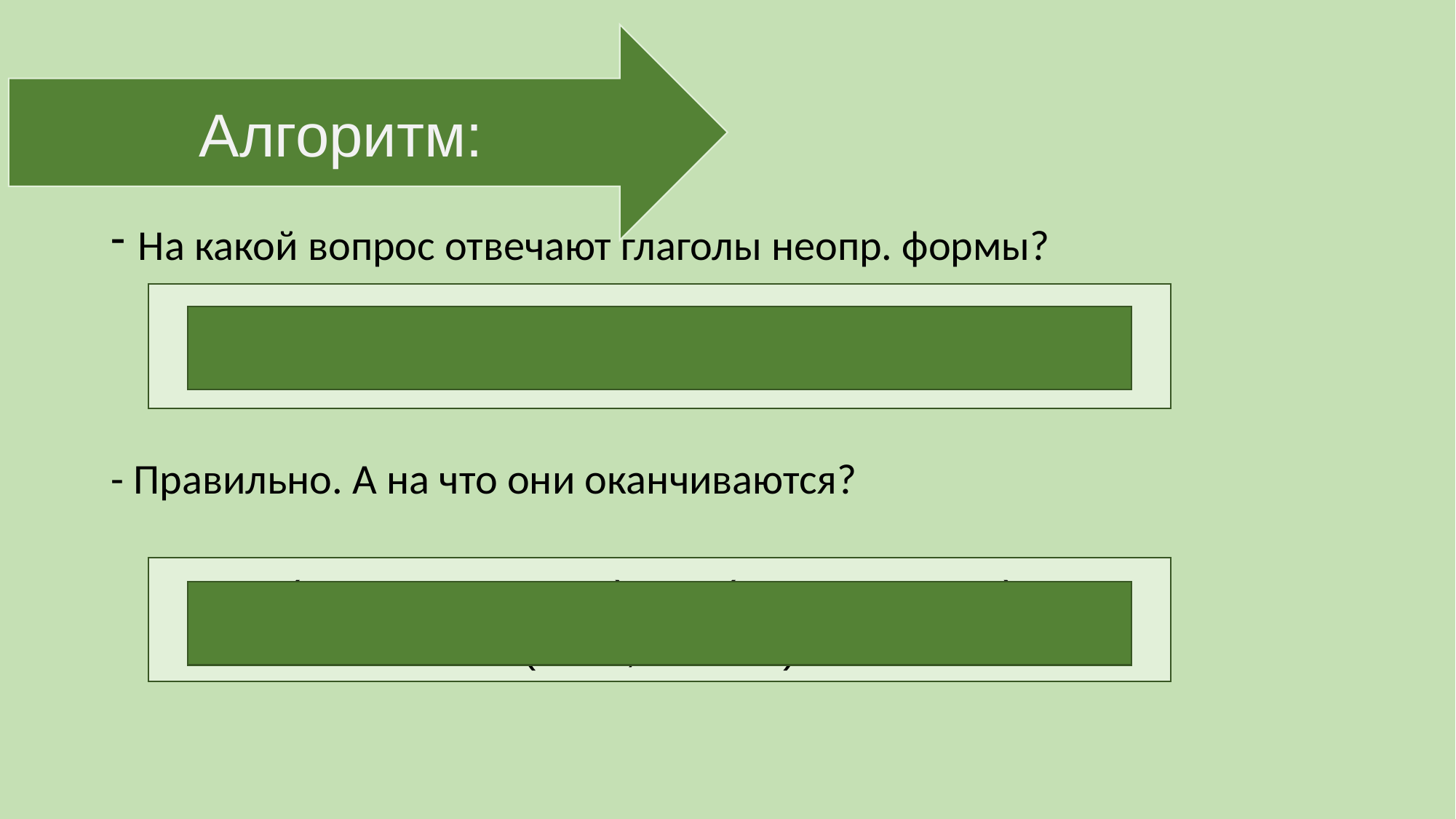

Алгоритм:
# Тема
На какой вопрос отвечают глаголы неопр. формы?

- Правильно. А на что они оканчиваются?

Что делать? Что сделать?

-ть (решить, решать); -ти (унести, нести); -чь (печь, испечь)